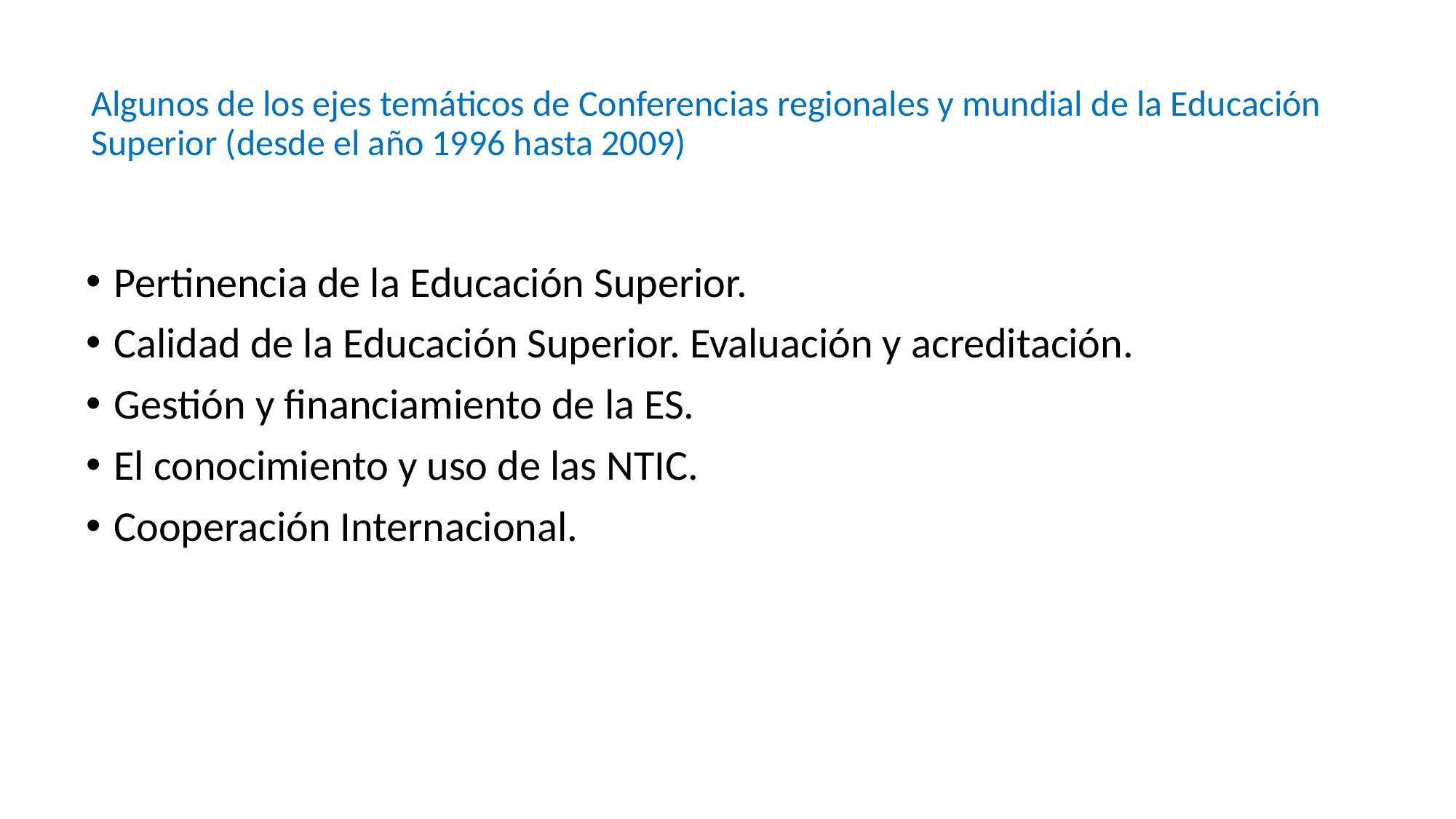

# Algunos de los ejes temáticos de Conferencias regionales y mundial de la Educación Superior (desde el año 1996 hasta 2009)

Pertinencia de la Educación Superior.
Calidad de la Educación Superior. Evaluación y acreditación.
Gestión y financiamiento de la ES.
El conocimiento y uso de las NTIC.
Cooperación Internacional.